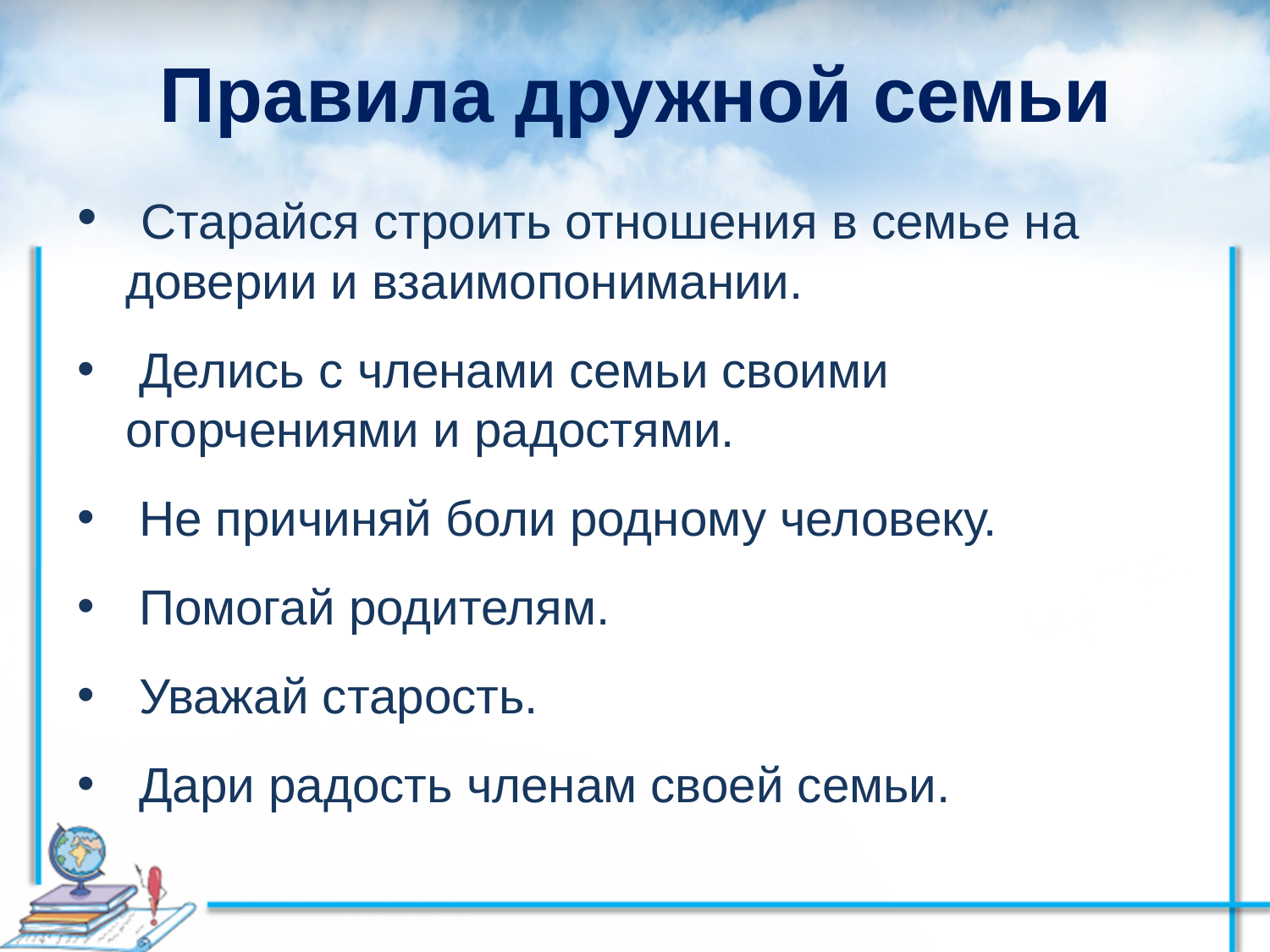

# Правила дружной семьи
 Старайся строить отношения в семье на доверии и взаимопонимании.

 Делись с членами семьи своими огорчениями и радостями.

 Не причиняй боли родному человеку.

 Помогай родителям.

 Уважай старость.

 Дари радость членам своей семьи.